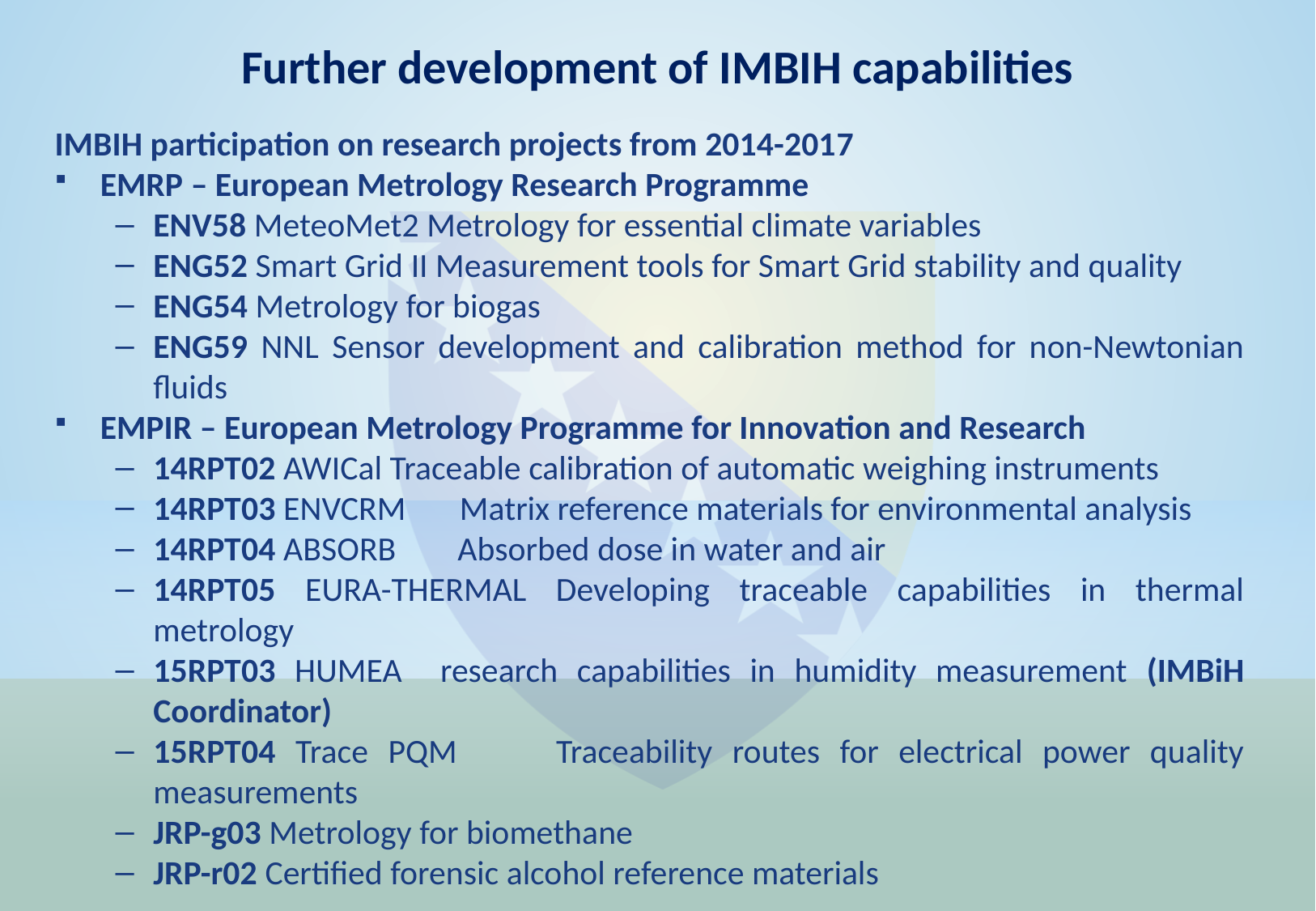

Further development of IMBIH capabilities
IMBIH participation on research projects from 2014-2017
EMRP – European Metrology Research Programme
ENV58 MeteoMet2 Metrology for essential climate variables
ENG52 Smart Grid II Measurement tools for Smart Grid stability and quality
ENG54 Metrology for biogas
ENG59 NNL Sensor development and calibration method for non-Newtonian fluids
EMPIR – European Metrology Programme for Innovation and Research
14RPT02 AWICal Traceable calibration of automatic weighing instruments
14RPT03 ENVCRM       Matrix reference materials for environmental analysis
14RPT04 ABSORB        Absorbed dose in water and air
14RPT05 EURA-THERMAL Developing traceable capabilities in thermal metrology
15RPT03 HUMEA  research capabilities in humidity measurement (IMBiH Coordinator)
15RPT04 Trace PQM     Traceability routes for electrical power quality measurements
JRP-g03 Metrology for biomethane
JRP-r02 Certified forensic alcohol reference materials